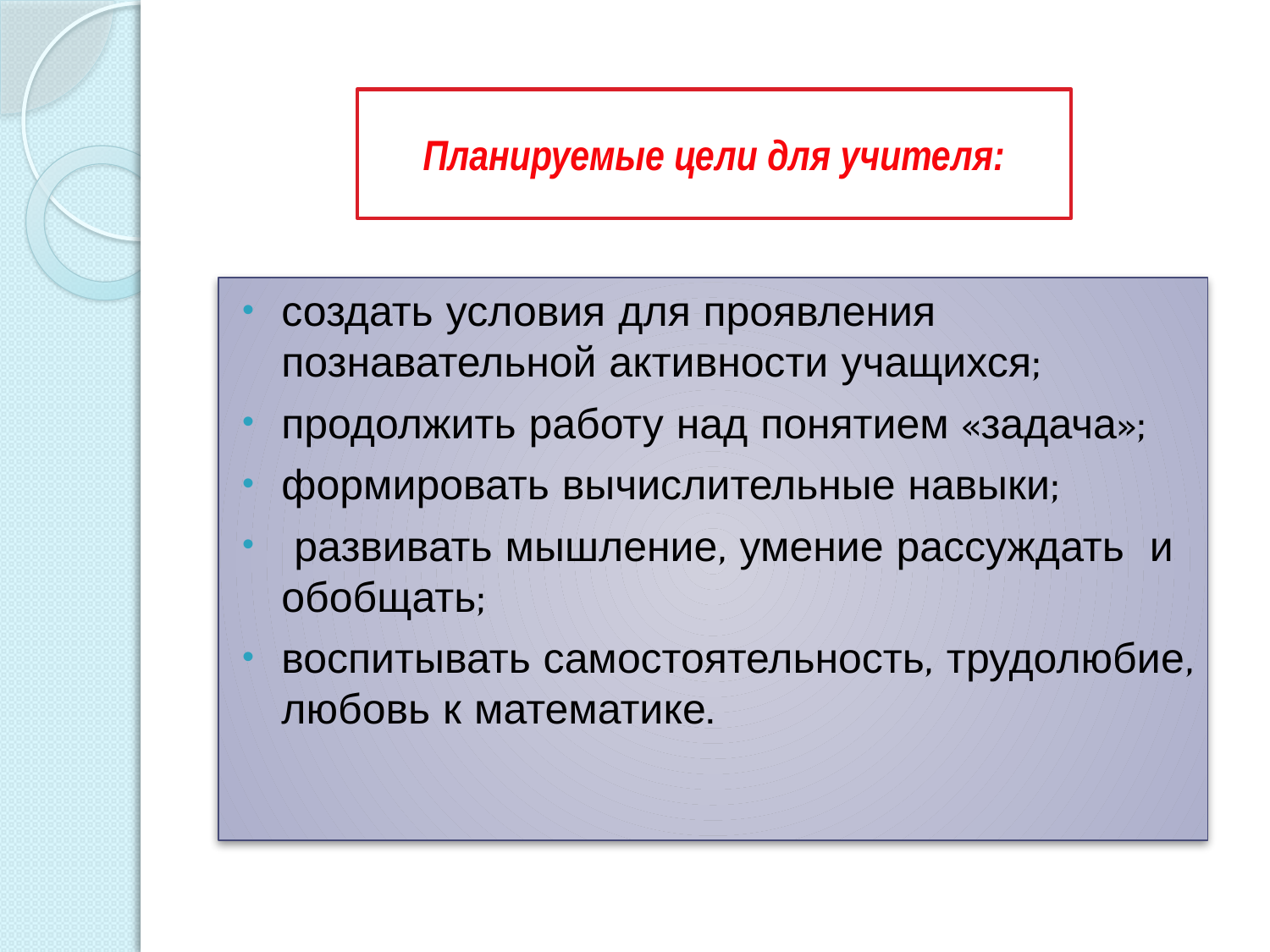

# Планируемые цели для учителя:
создать условия для проявления познавательной активности учащихся;
продолжить работу над понятием «задача»;
формировать вычислительные навыки;
 развивать мышление, умение рассуждать  и обобщать;
воспитывать самостоятельность, трудолюбие, любовь к математике.